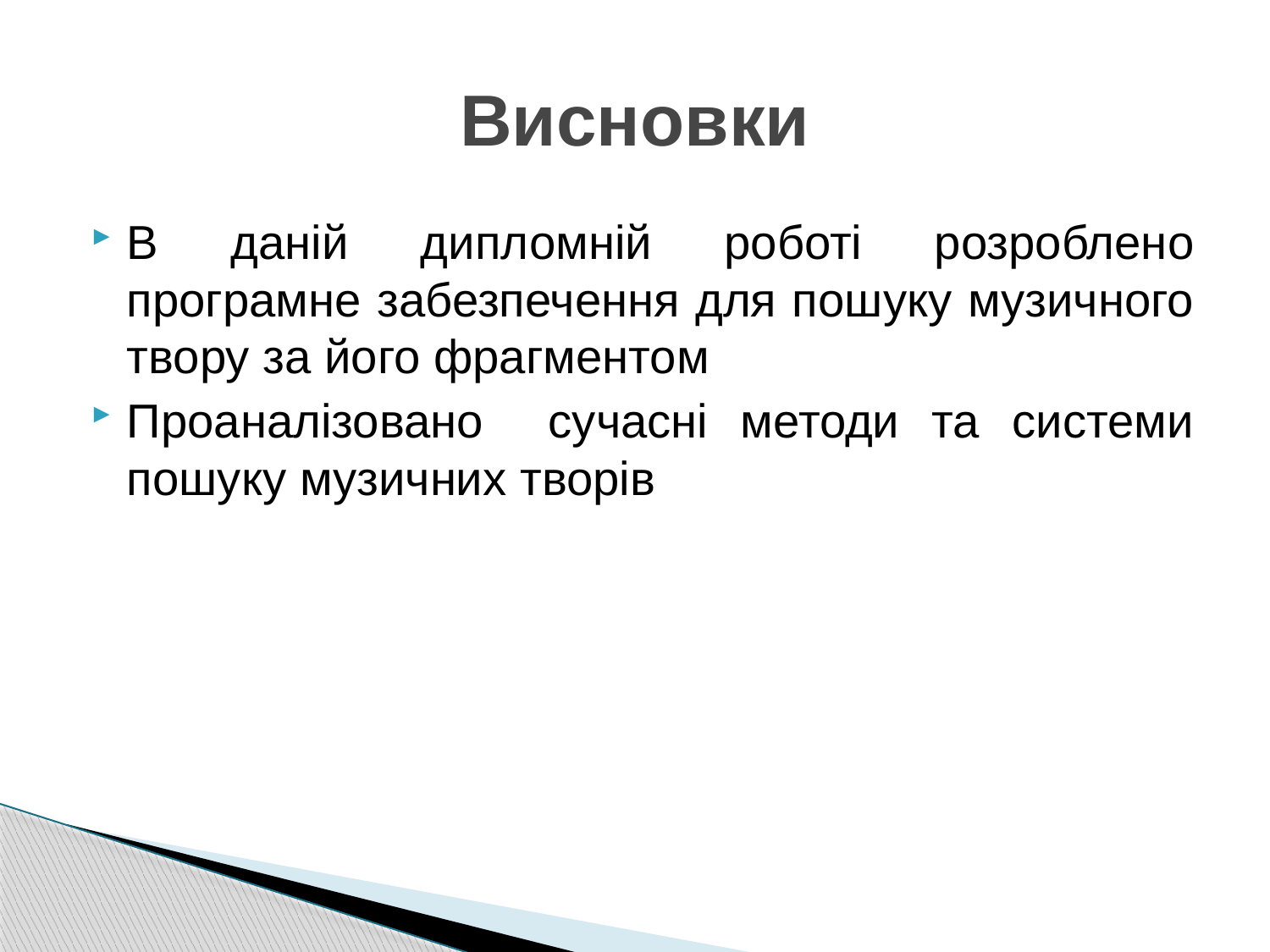

# Висновки
В даній дипломній роботі розроблено програмне забезпечення для пошуку музичного твору за його фрагментом
Проаналізовано  сучасні методи та системи пошуку музичних творів